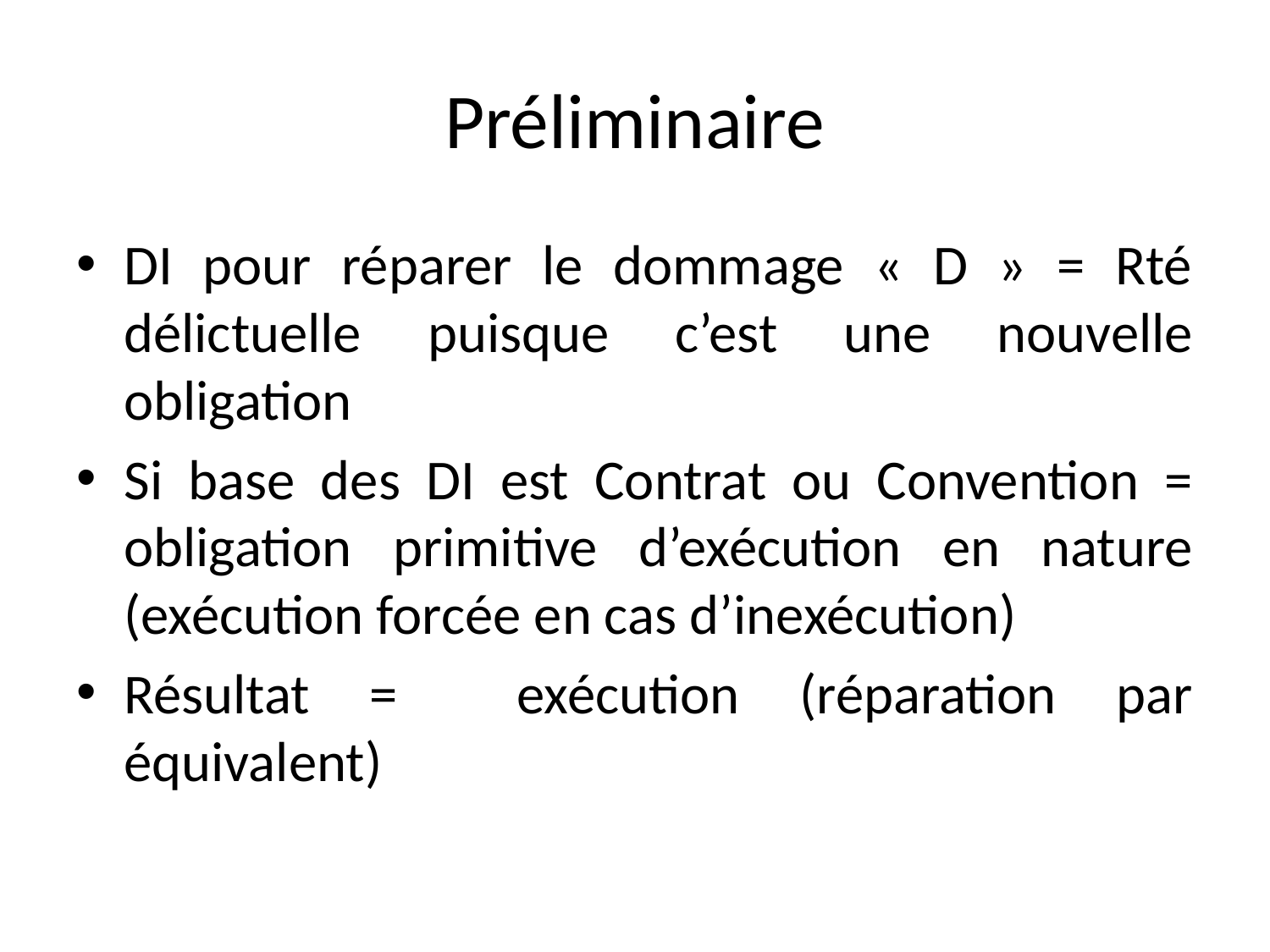

# Préliminaire
DI pour réparer le dommage « D » = Rté délictuelle puisque c’est une nouvelle obligation
Si base des DI est Contrat ou Convention = obligation primitive d’exécution en nature (exécution forcée en cas d’inexécution)
Résultat =  exécution (réparation par équivalent)